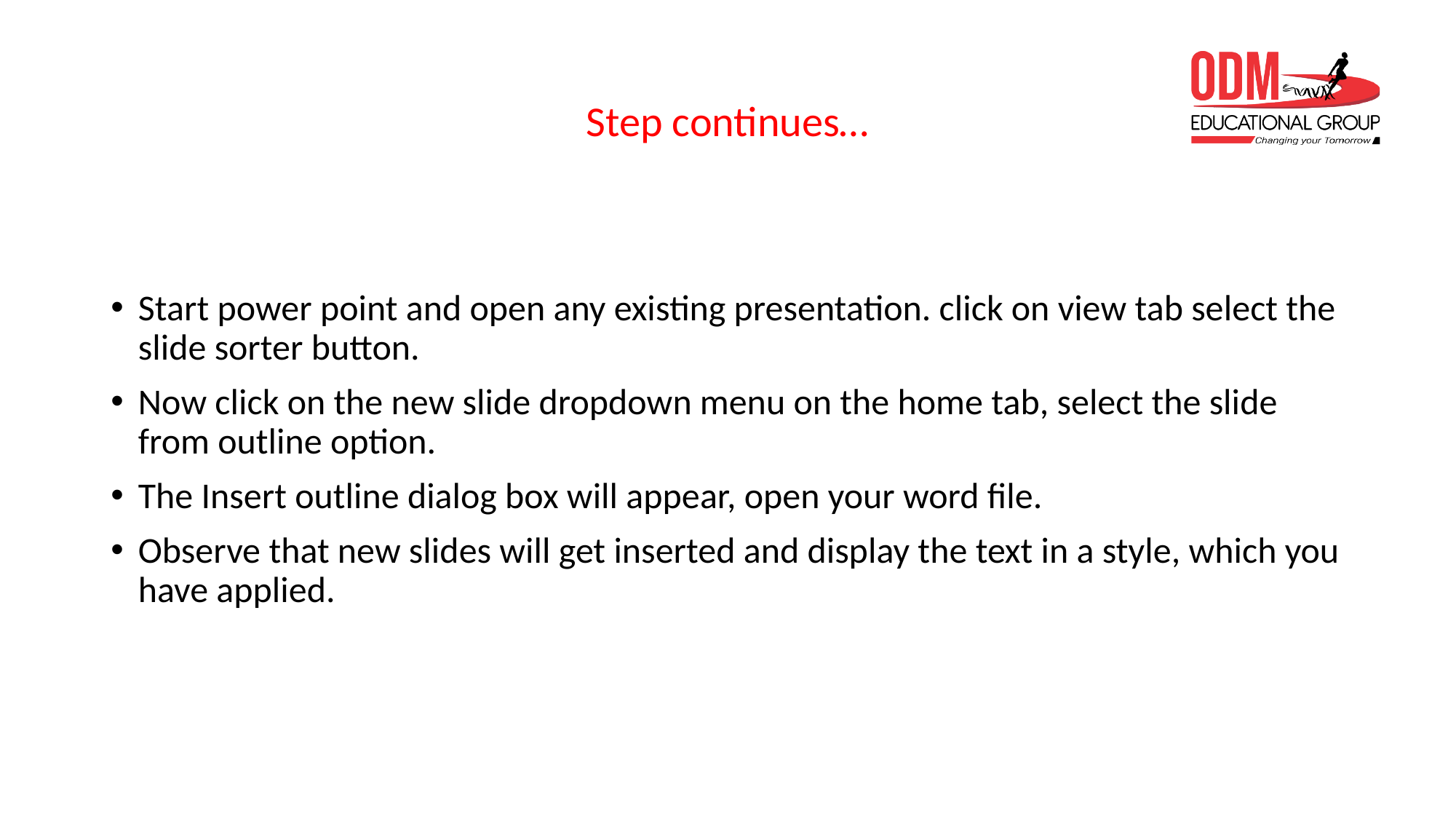

# Step continues…

Start power point and open any existing presentation. click on view tab select the slide sorter button.
Now click on the new slide dropdown menu on the home tab, select the slide from outline option.
The Insert outline dialog box will appear, open your word file.
Observe that new slides will get inserted and display the text in a style, which you have applied.